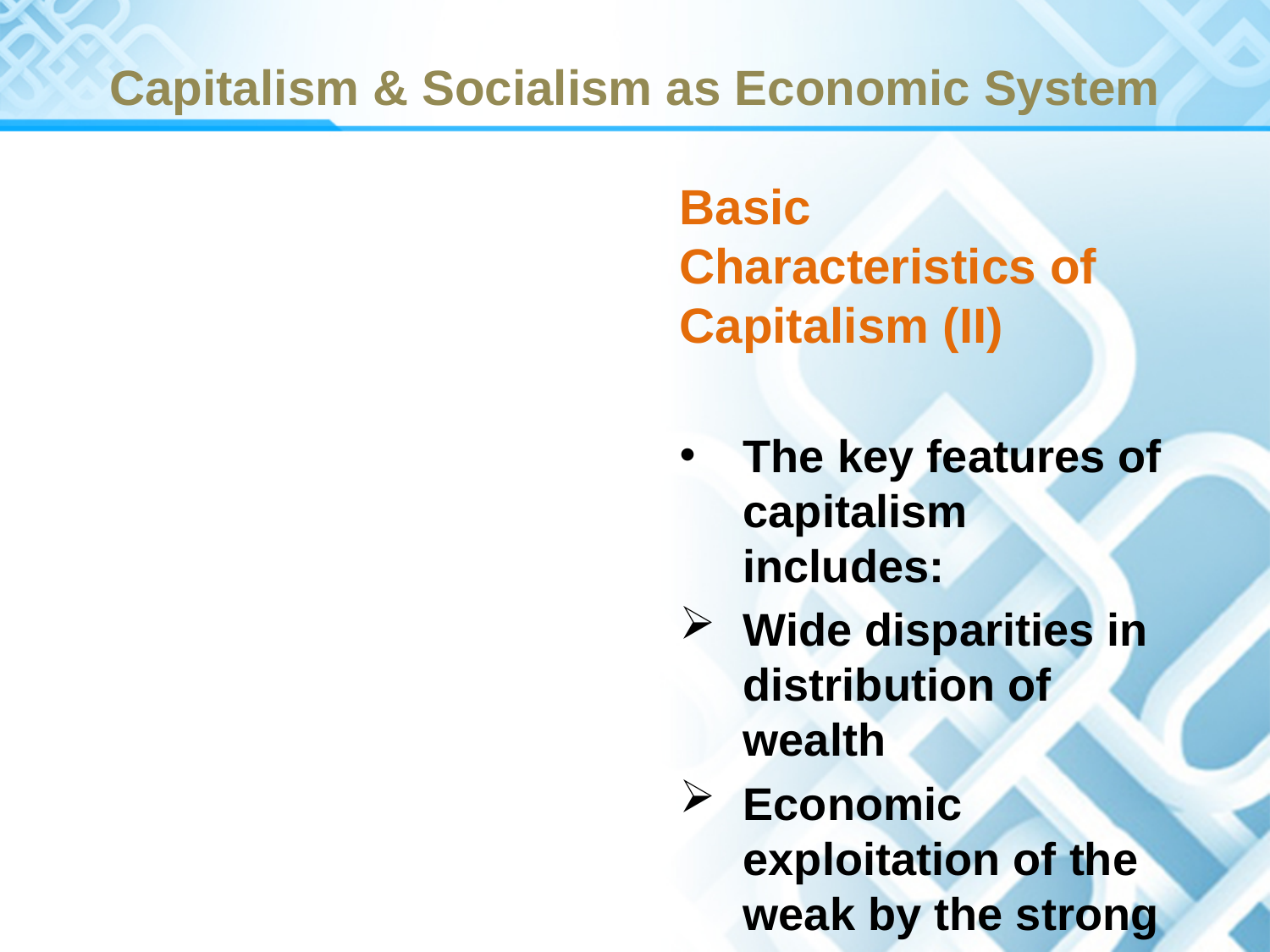

# Capitalism & Socialism as Economic System
Basic Characteristics of Capitalism (II)

The key features of capitalism includes:
Wide disparities in distribution of wealth
Economic exploitation of the weak by the strong